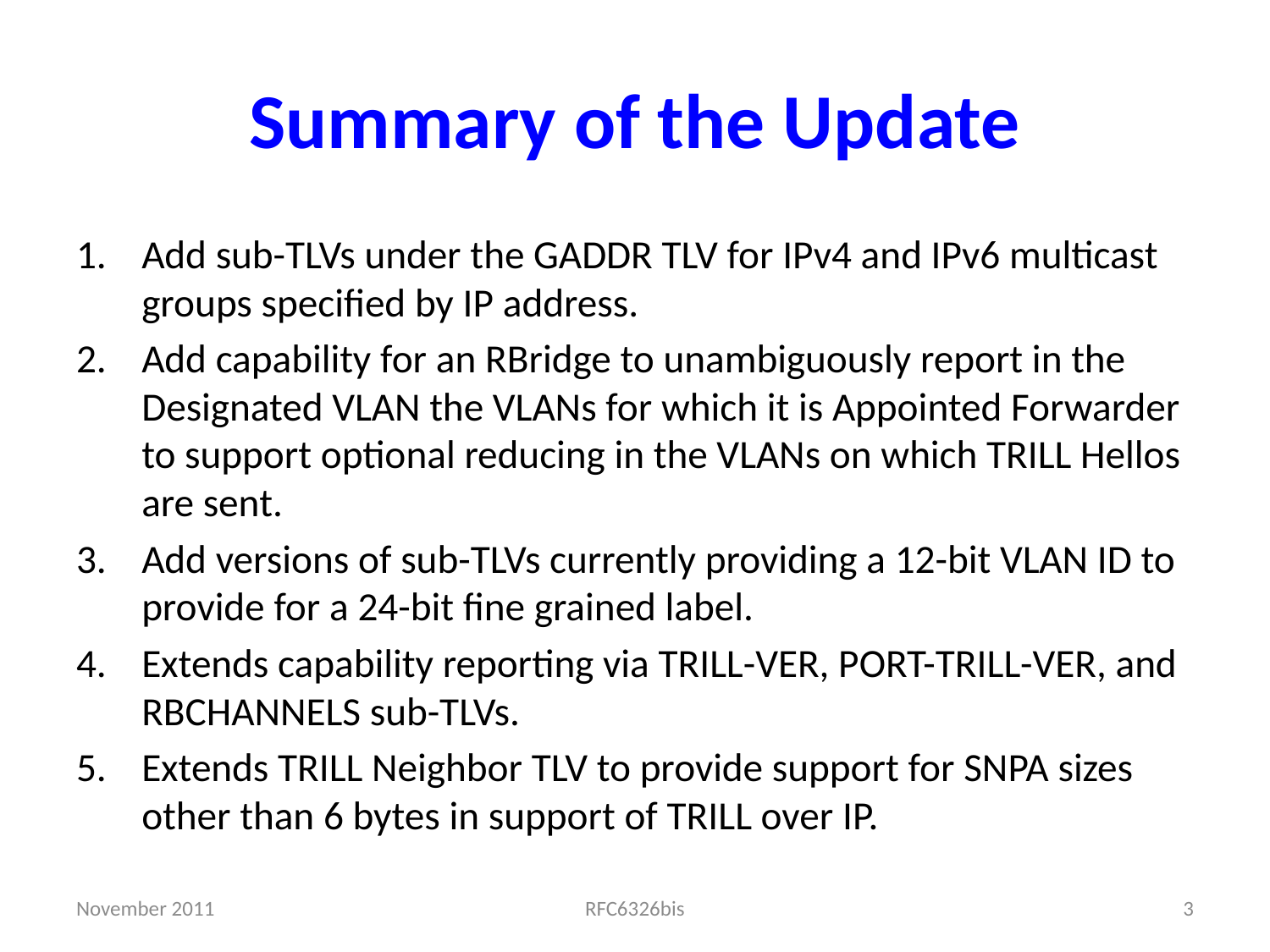

# Summary of the Update
Add sub-TLVs under the GADDR TLV for IPv4 and IPv6 multicast groups specified by IP address.
Add capability for an RBridge to unambiguously report in the Designated VLAN the VLANs for which it is Appointed Forwarder to support optional reducing in the VLANs on which TRILL Hellos are sent.
Add versions of sub-TLVs currently providing a 12-bit VLAN ID to provide for a 24-bit fine grained label.
Extends capability reporting via TRILL-VER, PORT-TRILL-VER, and RBCHANNELS sub-TLVs.
Extends TRILL Neighbor TLV to provide support for SNPA sizes other than 6 bytes in support of TRILL over IP.
November 2011
RFC6326bis
3